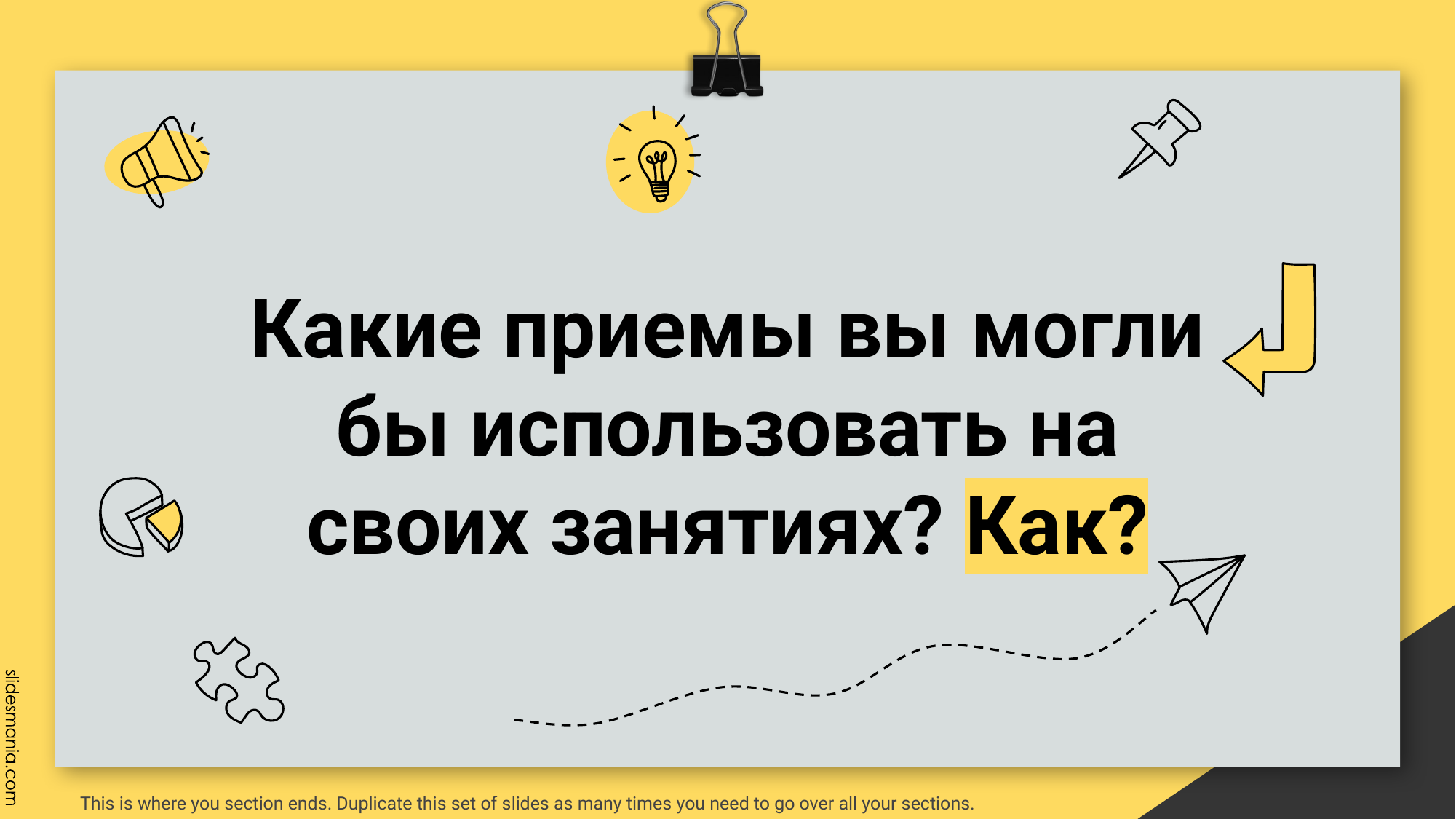

# Какие приемы вы могли бы использовать на своих занятиях? Как?
This is where you section ends. Duplicate this set of slides as many times you need to go over all your sections.